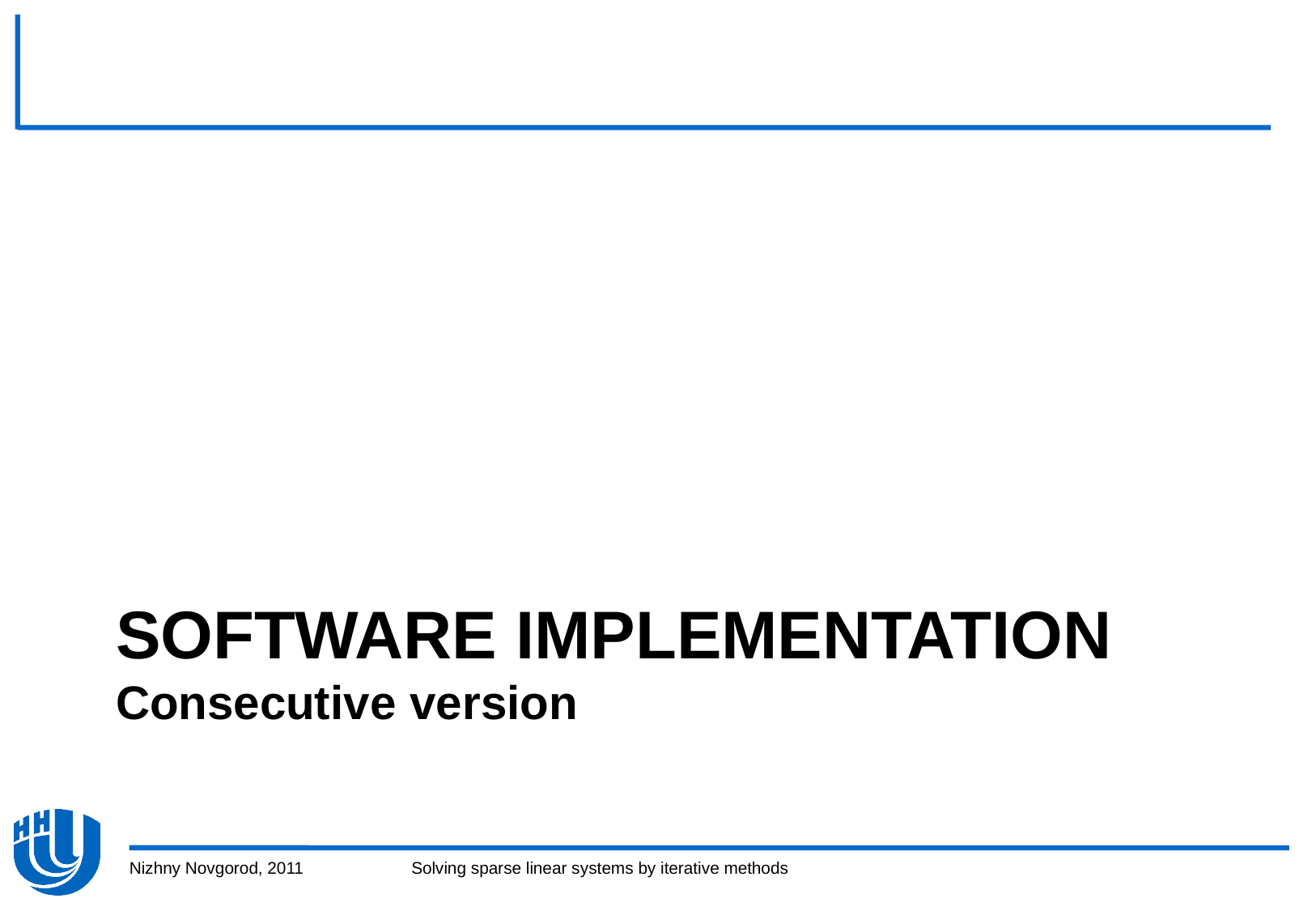

# SOFTWARE implementation Consecutive version
Nizhny Novgorod, 2011
Solving sparse linear systems by iterative methods